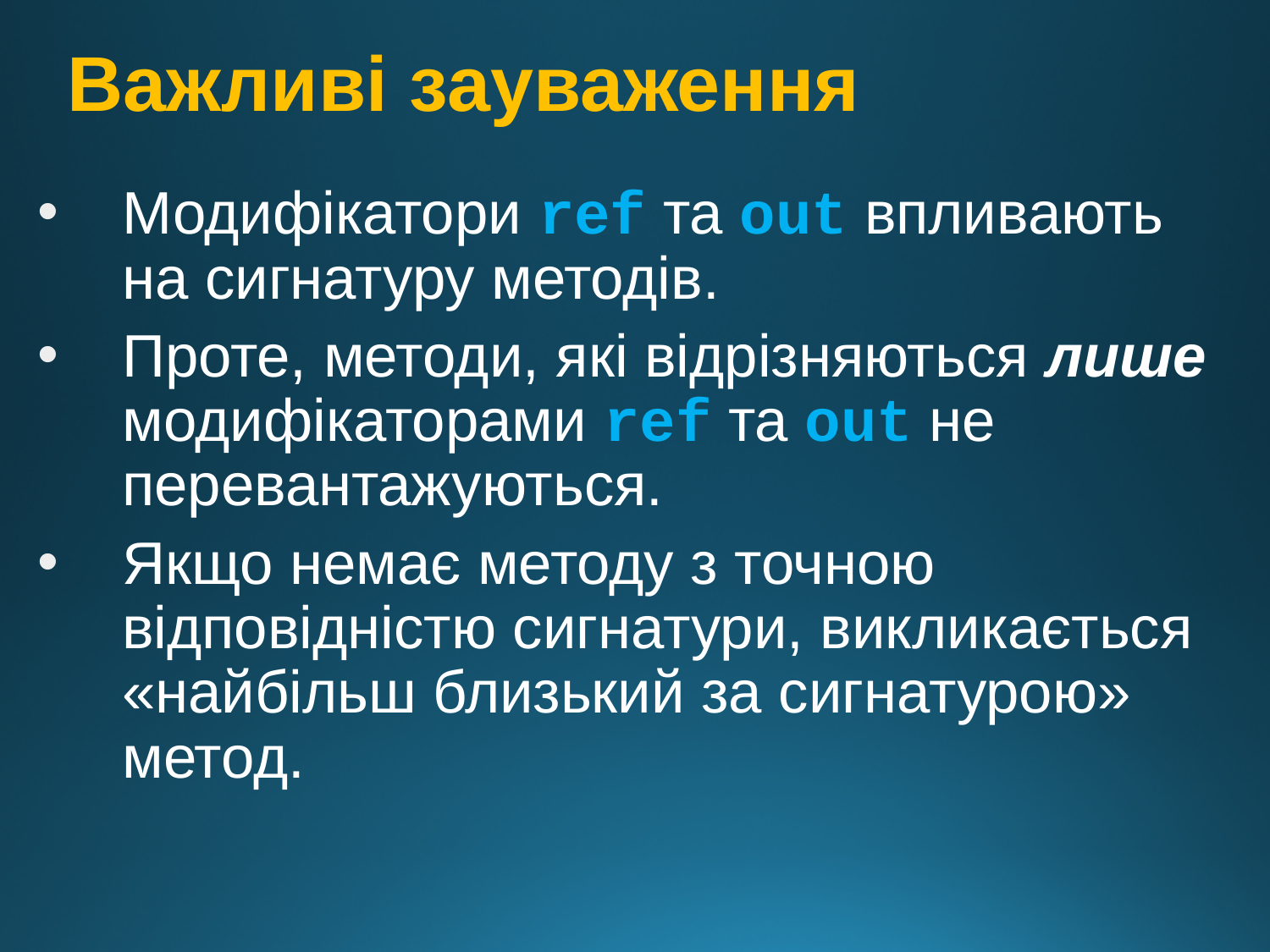

# Важливі зауваження
Модифікатори ref та out впливають на сигнатуру методів.
Проте, методи, які відрізняються лише модифікаторами ref та out не перевантажуються.
Якщо немає методу з точною відповідністю сигнатури, викликається «найбільш близький за сигнатурою» метод.